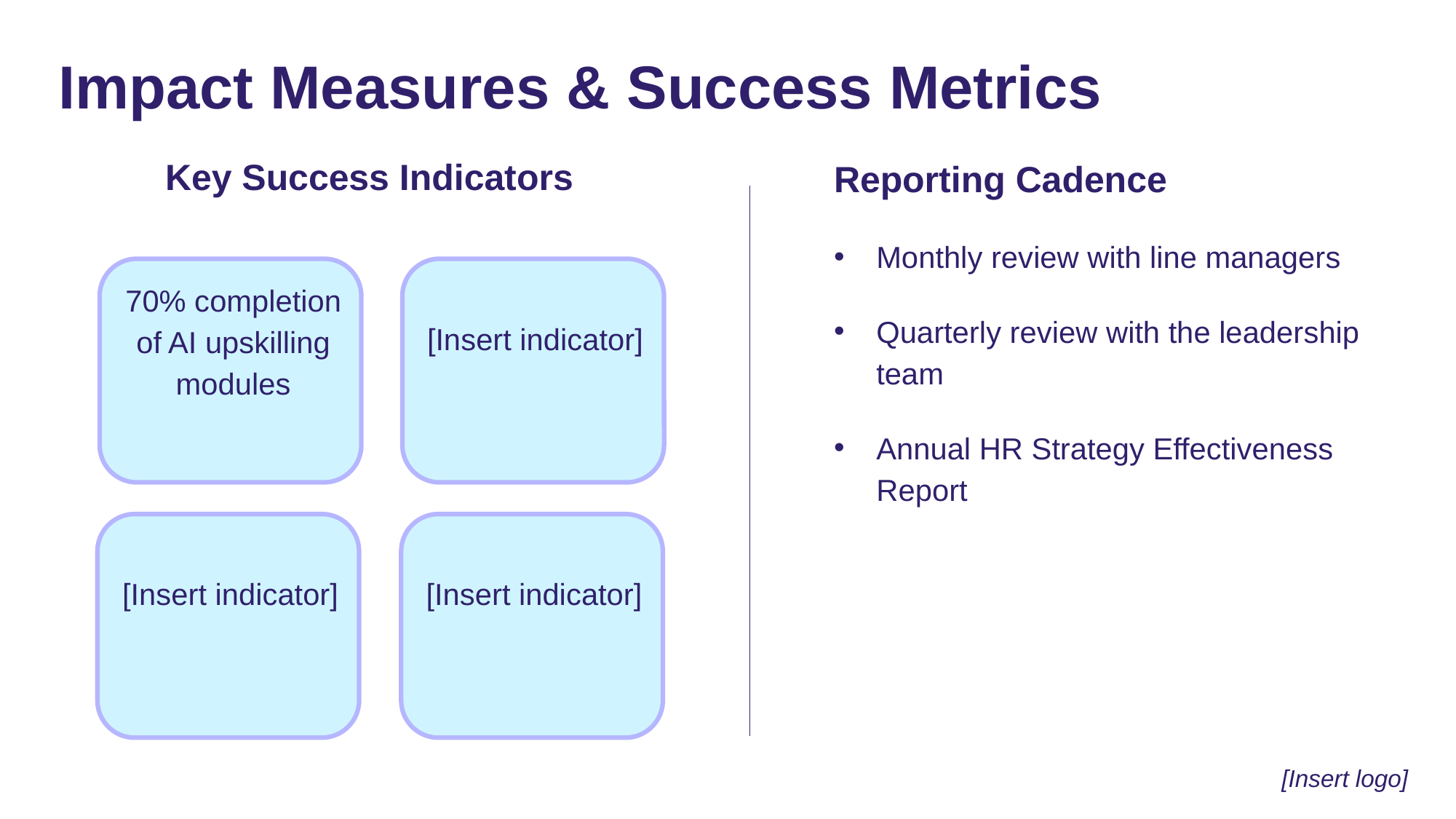

# Impact Measures & Success Metrics
Key Success Indicators
Reporting Cadence
Monthly review with line managers
Quarterly review with the leadership team
Annual HR Strategy Effectiveness Report

70% completion of AI upskilling modules
[Insert indicator]

[Insert indicator]
[Insert indicator]
[Insert logo]